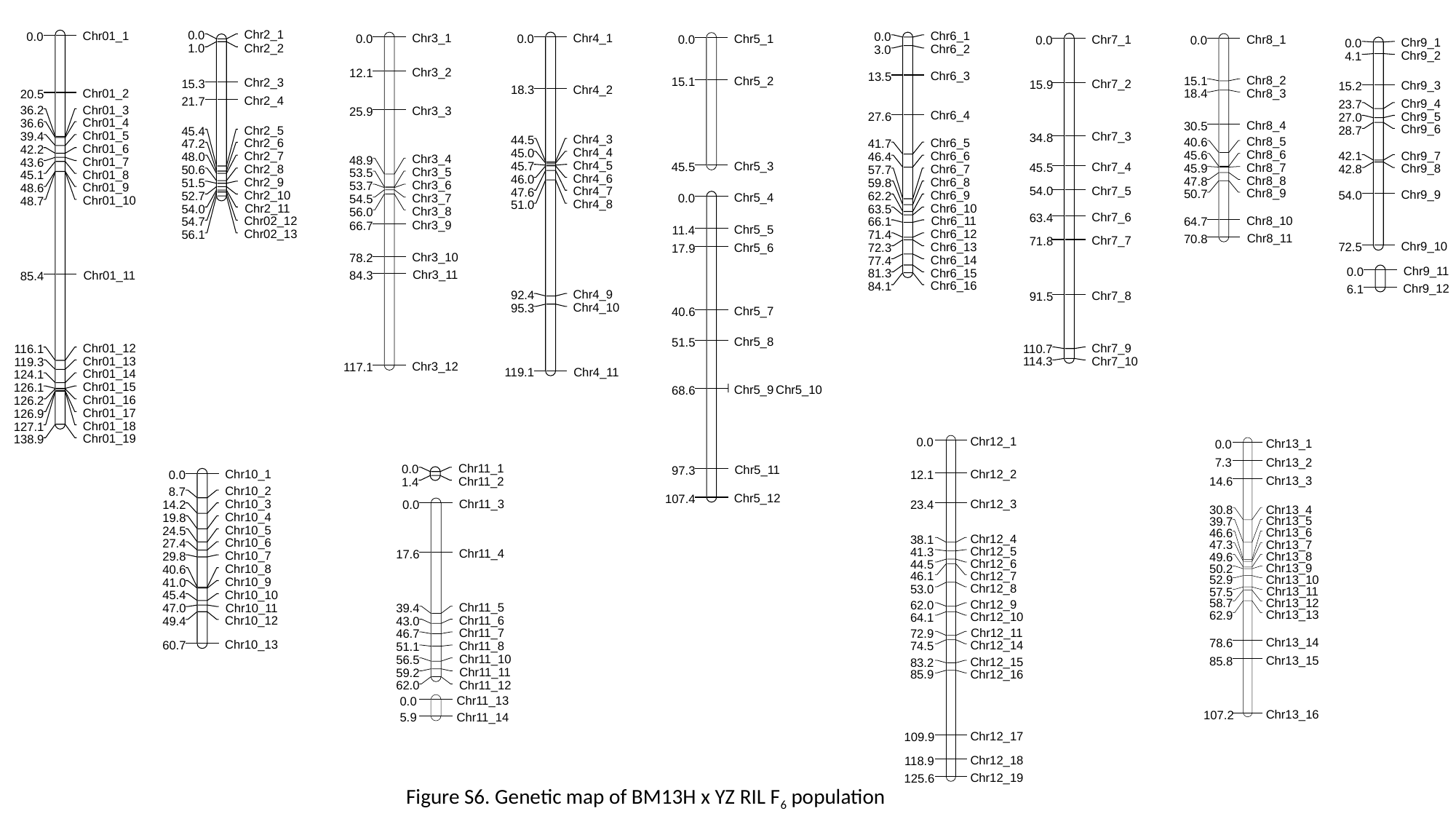

Chr2_1
0.0

Chr2_2
1.0

Chr2_3
15.3

Chr2_4
21.7

Chr2_5
45.4

Chr2_6
47.2

Chr2_7
48.0

Chr2_8
50.6

Chr2_9
51.5

Chr2_10
52.7

Chr2_11
54.0
Chr02_12
54.7
Chr02_13
56.1
Chr6_1
0.0

Chr6_2
3.0

Chr6_3
13.5

Chr6_4
27.6

Chr6_5
41.7

Chr6_6
46.4

Chr6_7
57.7

Chr6_8
59.8

Chr6_9
62.2

Chr6_10
63.5

Chr6_11
66.1

Chr6_12
71.4

Chr6_13

72.3
Chr6_14
77.4

Chr6_15
81.3

Chr6_16
84.1
Chr01_1
0.0

Chr01_2
20.5

Chr01_3
36.2

Chr01_4
36.6

Chr01_5
39.4

Chr01_6
42.2

Chr01_7
43.6

Chr01_8
45.1

Chr01_9
48.6
Chr01_10
48.7
Chr01_11
85.4

Chr01_12
116.1

Chr01_13
119.3

Chr01_14
124.1

Chr01_15
126.1

Chr01_16
126.2
Chr01_17
126.9
Chr01_18
127.1

Chr01_19
138.9
Chr4_1
0.0

Chr4_2
18.3

Chr4_3
44.5

Chr4_4
45.0

Chr4_5
45.7

Chr4_6
46.0

Chr4_7
47.6
Chr4_8
51.0
Chr4_9
92.4

Chr4_10
95.3

Chr4_11
119.1

Chr3_1
0.0

Chr3_2
12.1

Chr3_3
25.9

Chr3_4
48.9

Chr3_5
53.5

Chr3_6
53.7

Chr3_7
54.5

Chr3_8
56.0
Chr3_9
66.7

Chr3_10
78.2

Chr3_11
84.3

Chr3_12
117.1

Chr5_1
0.0

Chr5_2
15.1

Chr5_3
45.5

Chr5_4
0.0

Chr5_5
11.4

Chr5_6
17.9

Chr5_7
40.6

Chr5_8
51.5

Chr5_9
Chr5_10
68.6

Chr5_11
97.3

Chr5_12
107.4

Chr7_1
0.0

Chr7_2
15.9

Chr7_3
34.8

Chr7_4
45.5

Chr7_5
54.0

Chr7_6
63.4

Chr7_7
71.8

Chr7_8
91.5

Chr7_9
110.7

Chr7_10
114.3

Chr8_1
0.0

Chr8_2
15.1

Chr8_3
18.4

Chr8_4
30.5

Chr8_5
40.6

Chr8_6
45.6

Chr8_7
45.9

Chr8_8
47.8

Chr8_9
50.7
Chr8_10
64.7

Chr8_11
70.8

Chr9_1
0.0

Chr9_2
4.1

Chr9_3
15.2

Chr9_4
23.7

Chr9_5
27.0

Chr9_6

28.7
Chr9_7
42.1

Chr9_8
42.8

Chr9_9
54.0

Chr9_10
72.5

Chr9_11
0.0

Chr9_12
6.1

Chr12_1
0.0

Chr12_2
12.1

Chr12_3
23.4

Chr12_4
38.1

Chr12_5
41.3

Chr12_6
44.5

Chr12_7
46.1
Chr12_8
53.0

Chr12_9
62.0

Chr12_10
64.1

Chr12_11
72.9

Chr12_14
74.5

Chr12_15
83.2

Chr12_16
85.9

Chr12_17
109.9

Chr12_18
118.9

Chr12_19
125.6

Chr13_1
0.0

Chr13_2
7.3

Chr13_3
14.6

Chr13_4
30.8

Chr13_5
39.7

Chr13_6
46.6

Chr13_7
47.3

Chr13_8
49.6

Chr13_9
50.2

Chr13_10
52.9

Chr13_11
57.5

Chr13_12
58.7

Chr13_13
62.9
Chr13_14
78.6

Chr13_15
85.8

Chr13_16
107.2

Chr11_1
0.0

Chr11_2
1.4

Chr11_3
0.0

Chr11_4
17.6

Chr11_5
39.4

Chr11_6
43.0

Chr11_7
46.7

Chr11_8
51.1

Chr11_10
56.5

Chr11_11
59.2

Chr11_12
62.0
Chr11_13
0.0

Chr11_14
5.9

Chr10_1
0.0

Chr10_2
8.7

Chr10_3
14.2

Chr10_4
19.8

Chr10_5
24.5

Chr10_6
27.4

Chr10_7
29.8

Chr10_8
40.6

Chr10_9
41.0

Chr10_10
45.4

Chr10_11
47.0

Chr10_12
49.4
Chr10_13
60.7

Figure S6. Genetic map of BM13H x YZ RIL F6 population